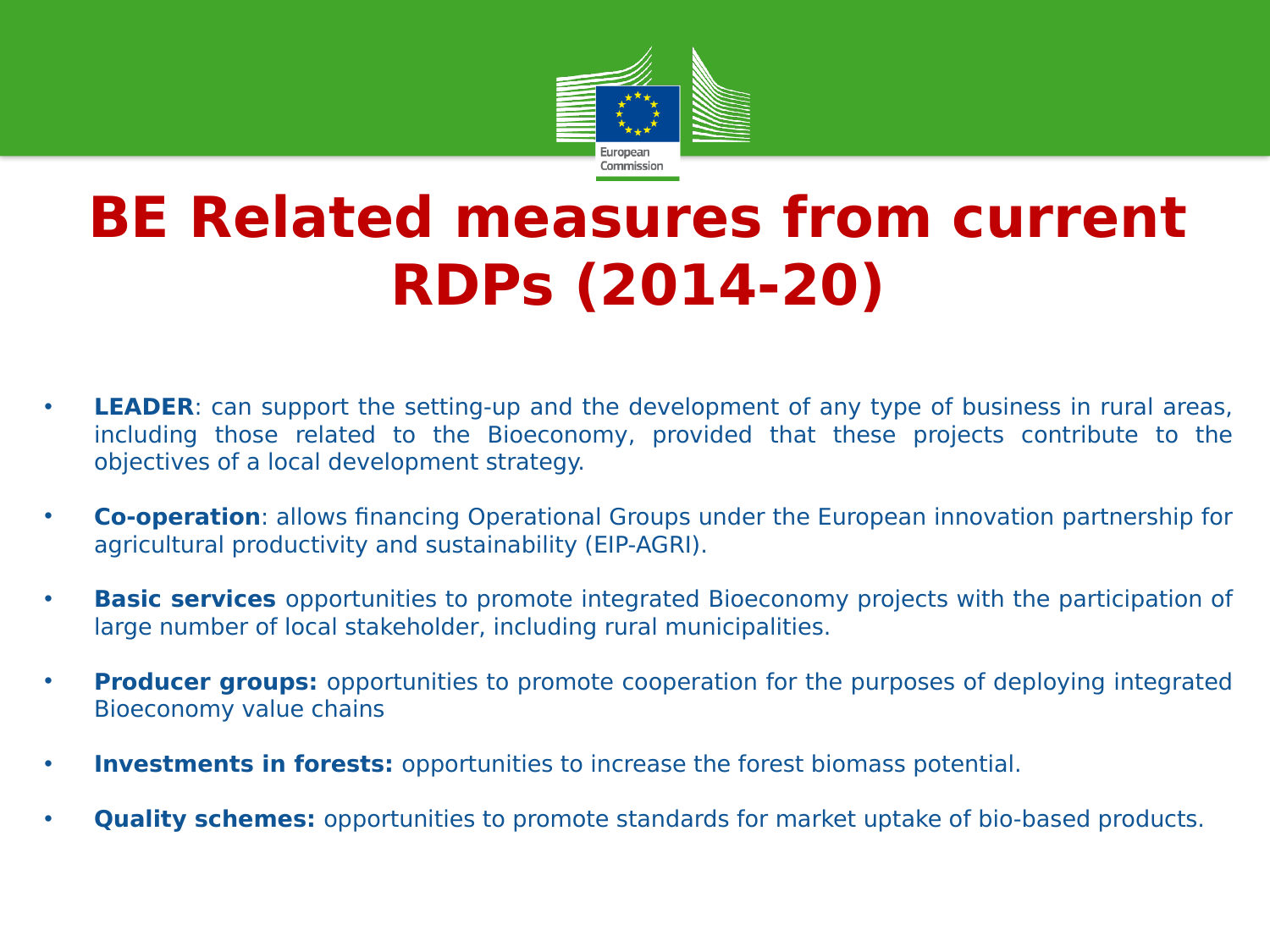

BE Related measures from current RDPs (2014-20)

LEADER: can support the setting-up and the development of any type of business in rural areas, including those related to the Bioeconomy, provided that these projects contribute to the objectives of a local development strategy.

Co-operation: allows financing Operational Groups under the European innovation partnership for agricultural productivity and sustainability (EIP-AGRI).

Basic services opportunities to promote integrated Bioeconomy projects with the participation of large number of local stakeholder, including rural municipalities.

Producer groups: opportunities to promote cooperation for the purposes of deploying integrated Bioeconomy value chains

Investments in forests: opportunities to increase the forest biomass potential.

Quality schemes: opportunities to promote standards for market uptake of bio-based products.